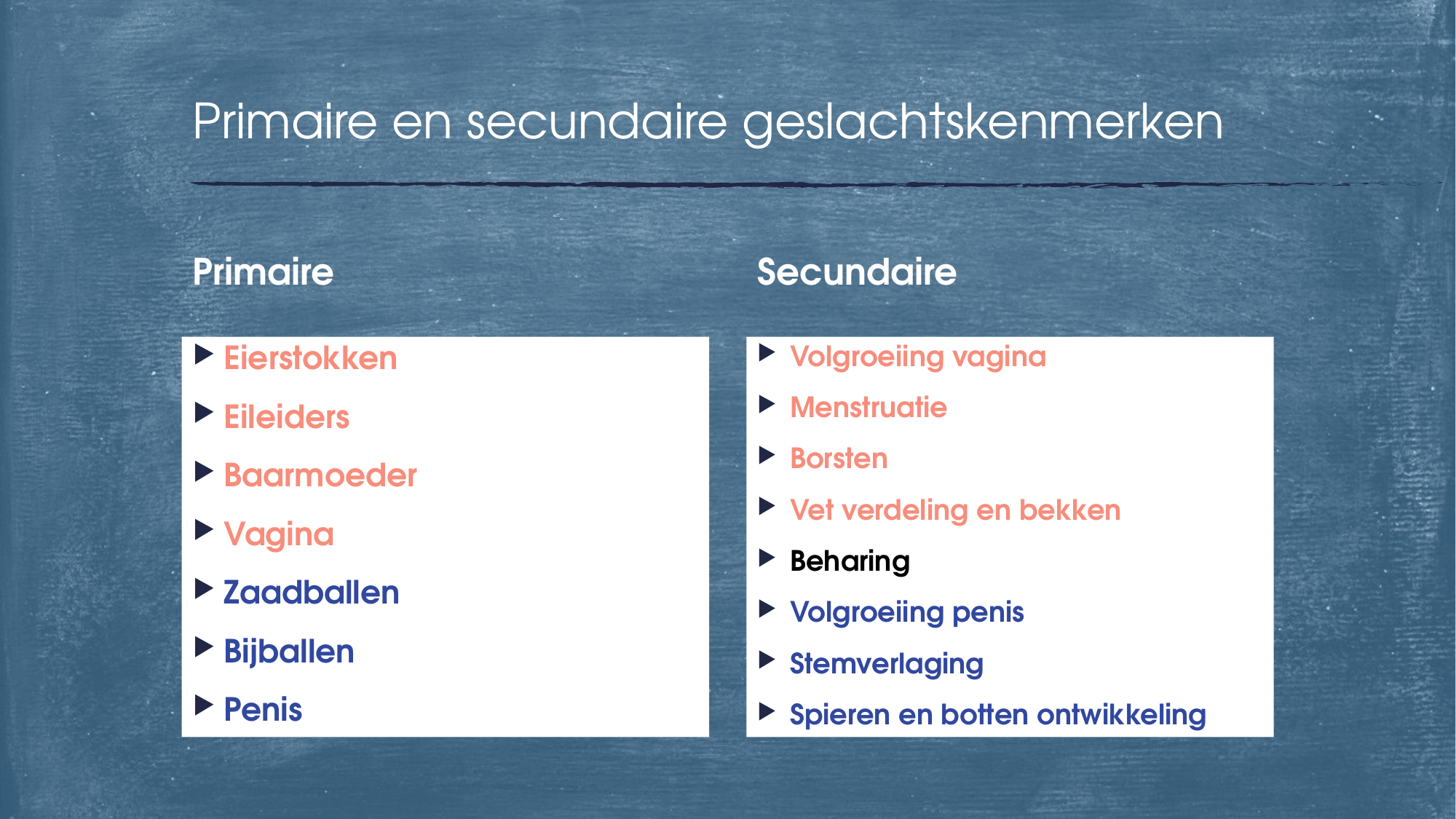

# Primaire en secundaire geslachtskenmerken
Primaire
Secundaire
Eierstokken
Eileiders
Baarmoeder
Vagina
Zaadballen
Bijballen
Penis

Volgroeiing vagina
Menstruatie
Borsten
Vet verdeling en bekken
Beharing
Volgroeiing penis
Stemverlaging
Spieren en botten ontwikkeling